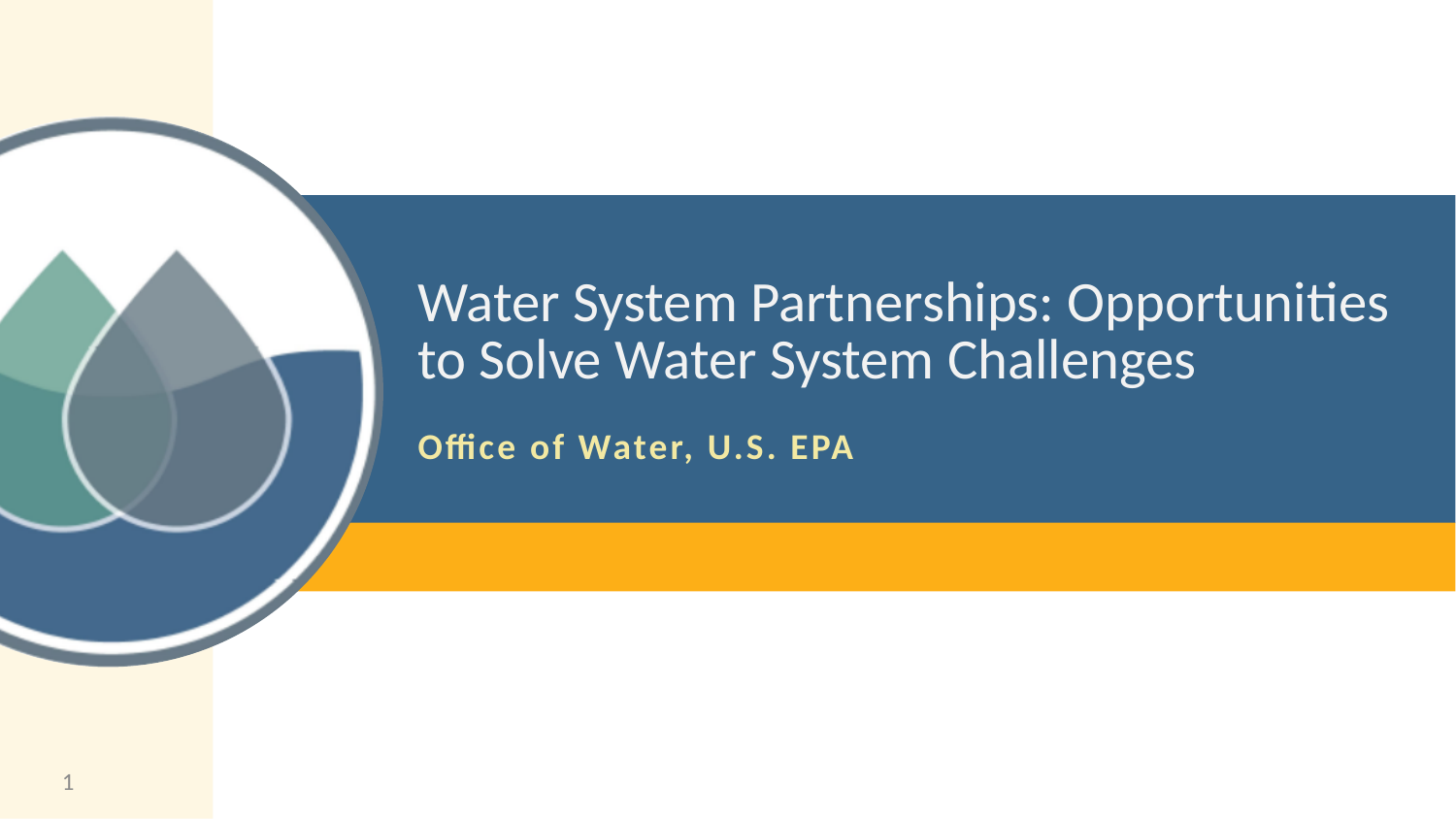

# Water System Partnerships: Opportunities to Solve Water System Challenges
Office of Water, U.S. EPA
1